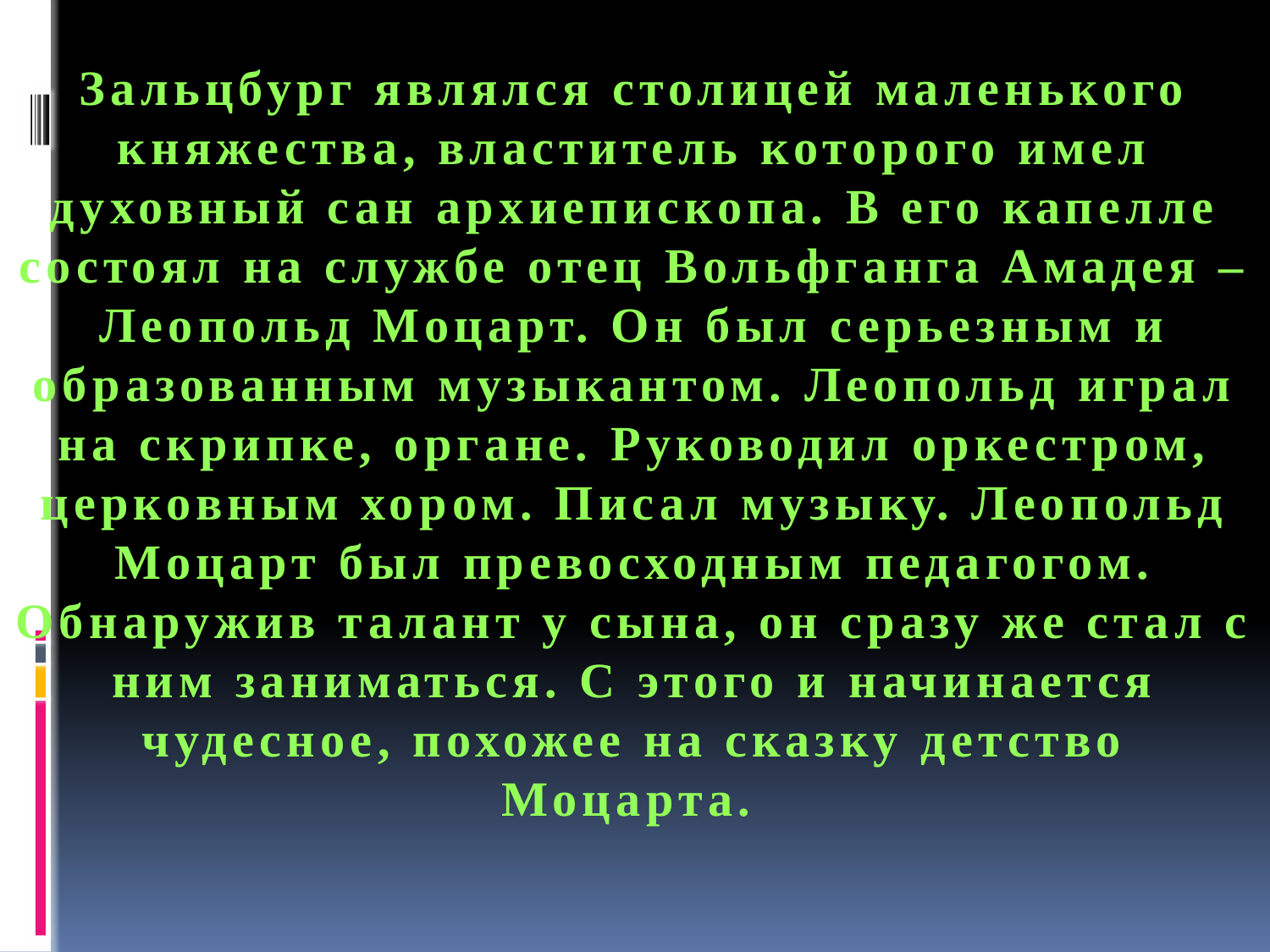

Зальцбург являлся столицей маленького княжества, властитель которого имел духовный сан архиепископа. В его капелле состоял на службе отец Вольфганга Амадея – Леопольд Моцарт. Он был серьезным и образованным музыкантом. Леопольд играл на скрипке, органе. Руководил оркестром, церковным хором. Писал музыку. Леопольд Моцарт был превосходным педагогом. Обнаружив талант у сына, он сразу же стал с ним заниматься. С этого и начинается чудесное, похожее на сказку детство Моцарта.